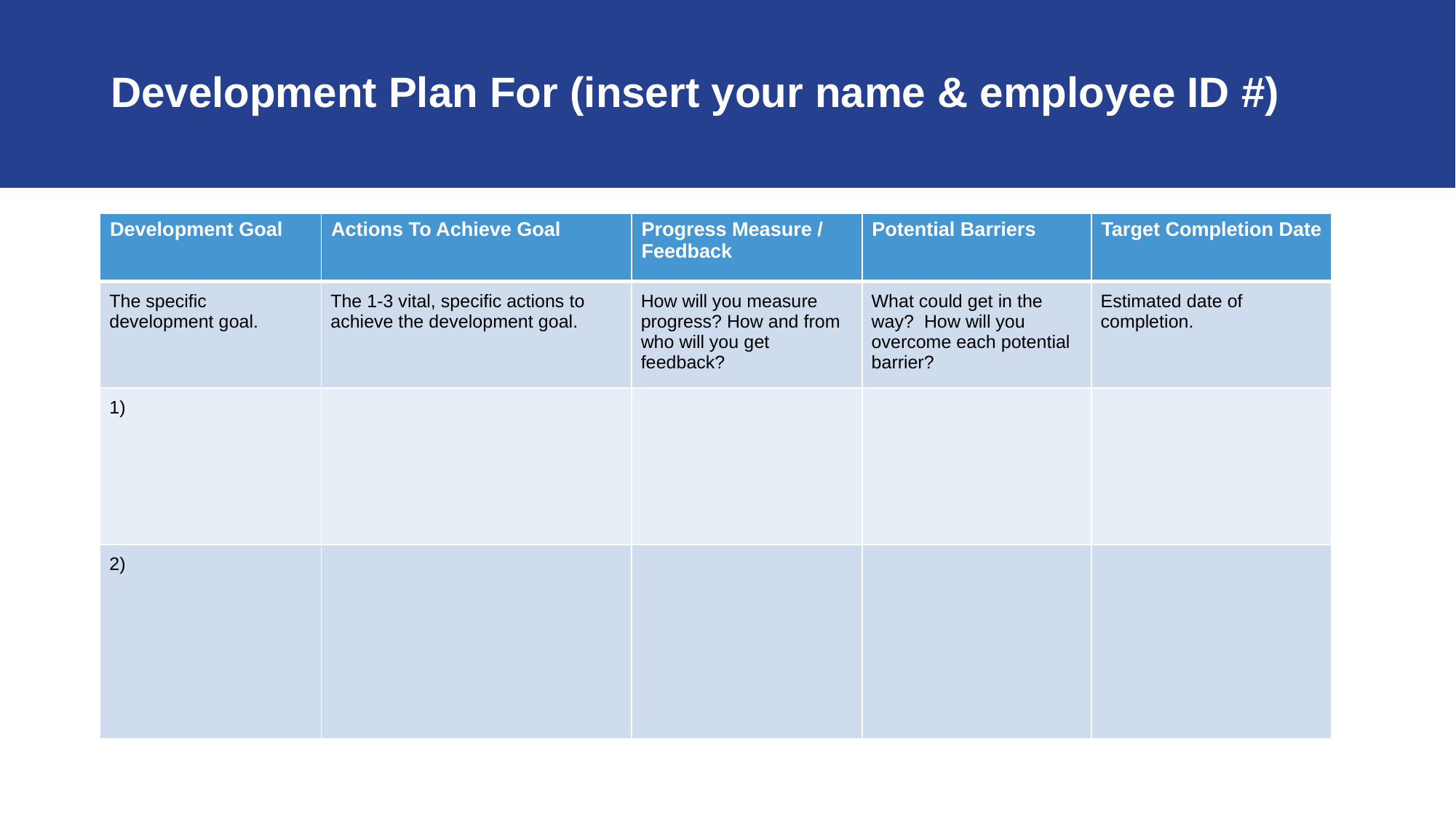

# Development Plan For (insert your name & employee ID #)
| Development Goal | Actions To Achieve Goal | Progress Measure / Feedback | Potential Barriers | Target Completion Date |
| --- | --- | --- | --- | --- |
| The specific development goal. | The 1-3 vital, specific actions to achieve the development goal. | How will you measure progress? How and from who will you get feedback? | What could get in the way? How will you overcome each potential barrier? | Estimated date of completion. |
| 1) |  |  |  |  |
| 2) |  |  |  |  |